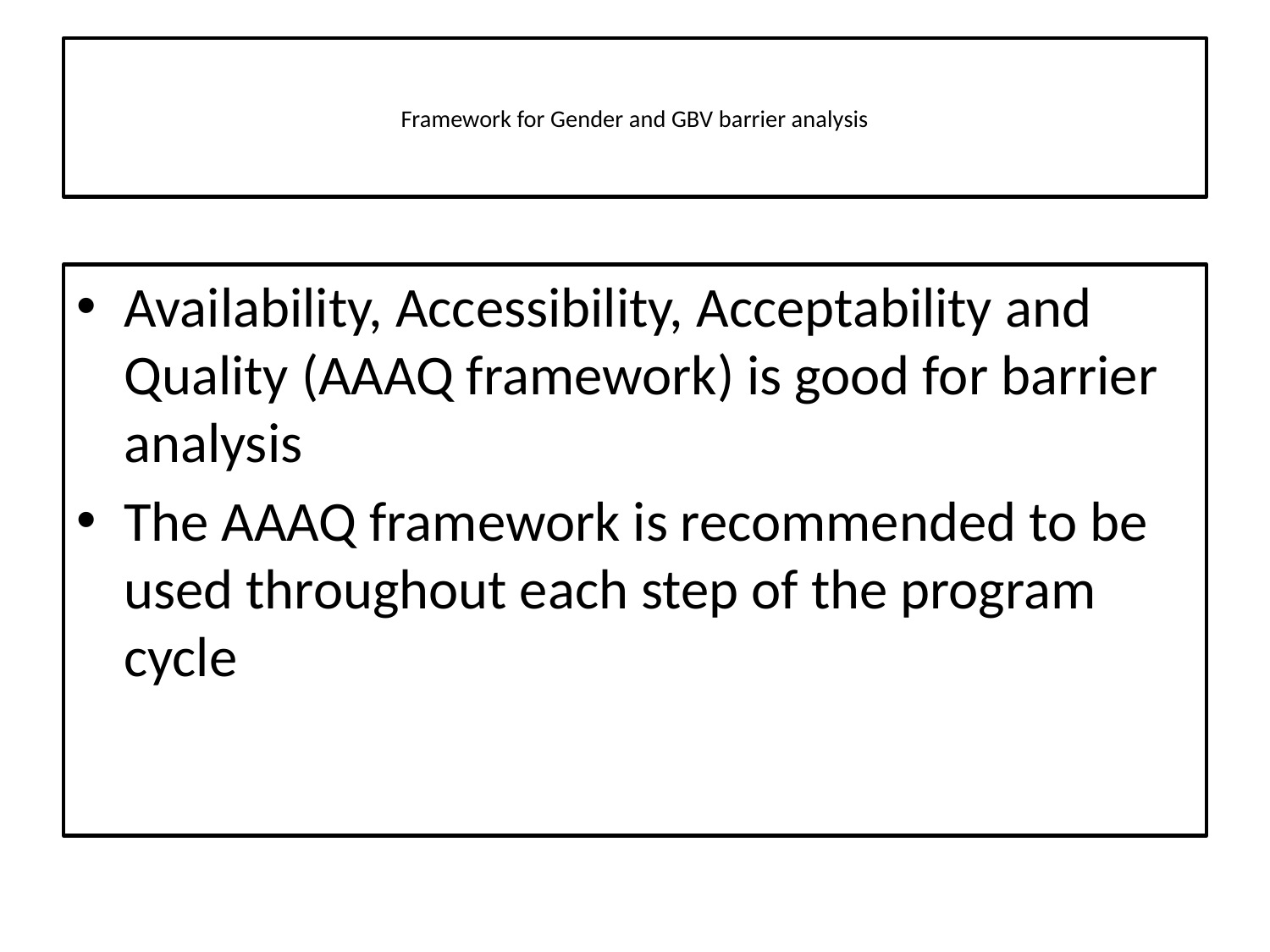

# Framework for Gender and GBV barrier analysis
Availability, Accessibility, Acceptability and Quality (AAAQ framework) is good for barrier analysis
The AAAQ framework is recommended to be used throughout each step of the program cycle